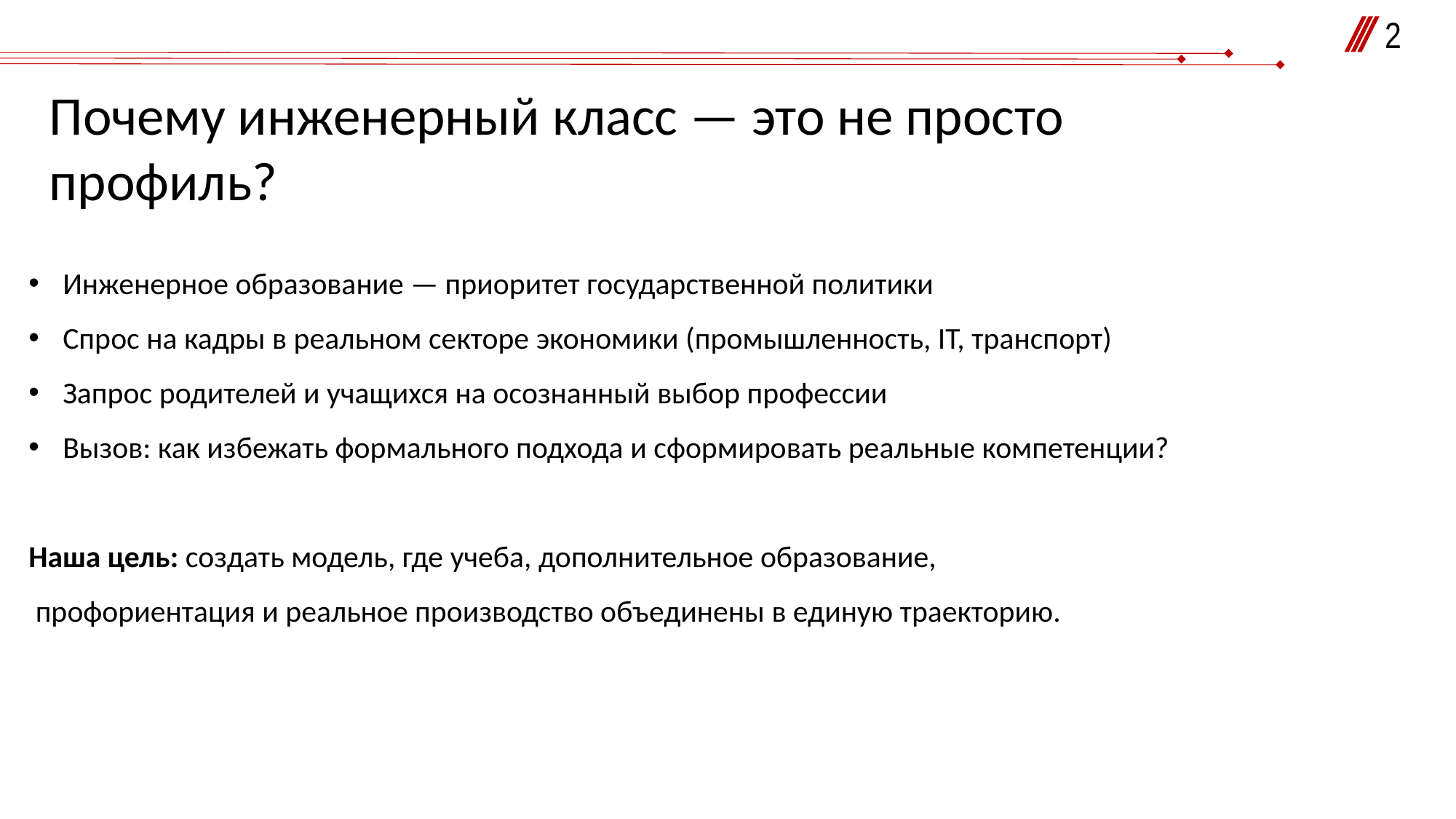

2

Почему инженерный класс — это не просто профиль?

Инженерное образование — приоритет государственной политики
Спрос на кадры в реальном секторе экономики (промышленность, IT, транспорт)
Запрос родителей и учащихся на осознанный выбор профессии
Вызов: как избежать формального подхода и сформировать реальные компетенции?

Наша цель: создать модель, где учеба, дополнительное образование,
 профориентация и реальное производство объединены в единую траекторию.